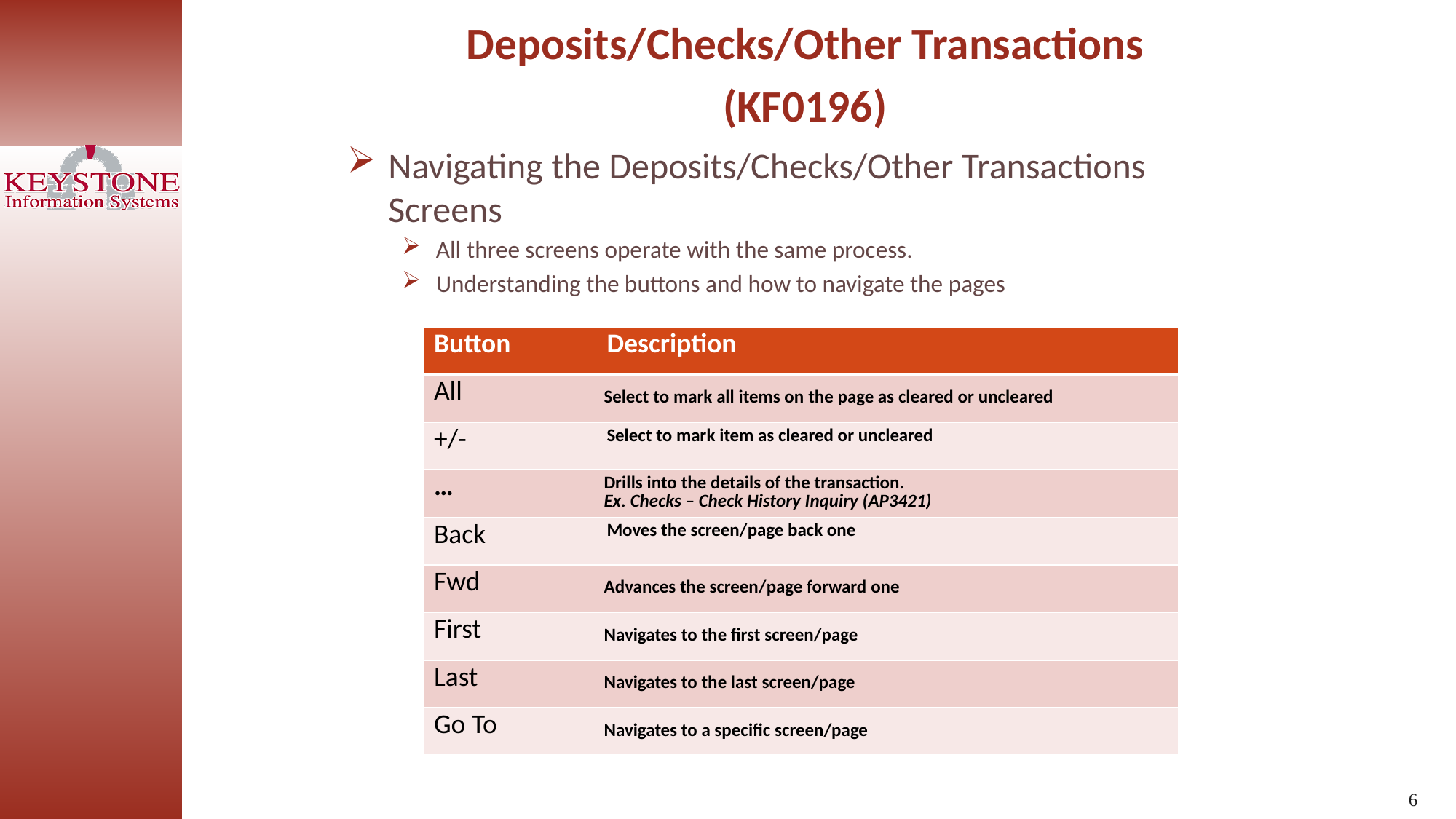

Deposits/Checks/Other Transactions
(KF0196)
Navigating the Deposits/Checks/Other Transactions Screens
All three screens operate with the same process.
Understanding the buttons and how to navigate the pages
| Button | Description |
| --- | --- |
| All | Select to mark all items on the page as cleared or uncleared |
| +/- | Select to mark item as cleared or uncleared |
| … | Drills into the details of the transaction. Ex. Checks – Check History Inquiry (AP3421) |
| Back | Moves the screen/page back one |
| Fwd | Advances the screen/page forward one |
| First | Navigates to the first screen/page |
| Last | Navigates to the last screen/page |
| Go To | Navigates to a specific screen/page |
6